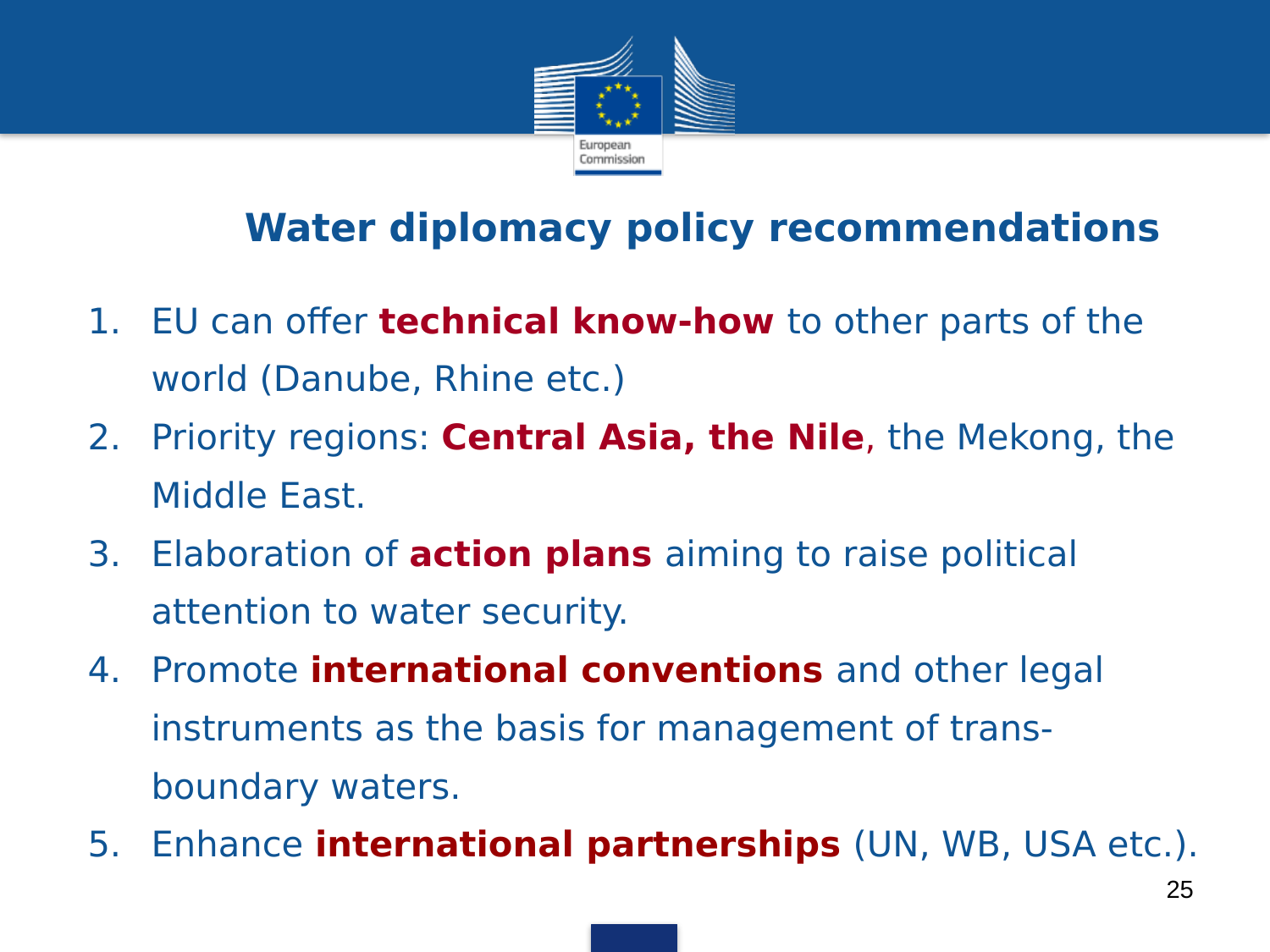

# Water diplomacy policy recommendations
EU can offer technical know-how to other parts of the world (Danube, Rhine etc.)
Priority regions: Central Asia, the Nile, the Mekong, the Middle East.
Elaboration of action plans aiming to raise political attention to water security.
Promote international conventions and other legal instruments as the basis for management of trans-boundary waters.
Enhance international partnerships (UN, WB, USA etc.).

25